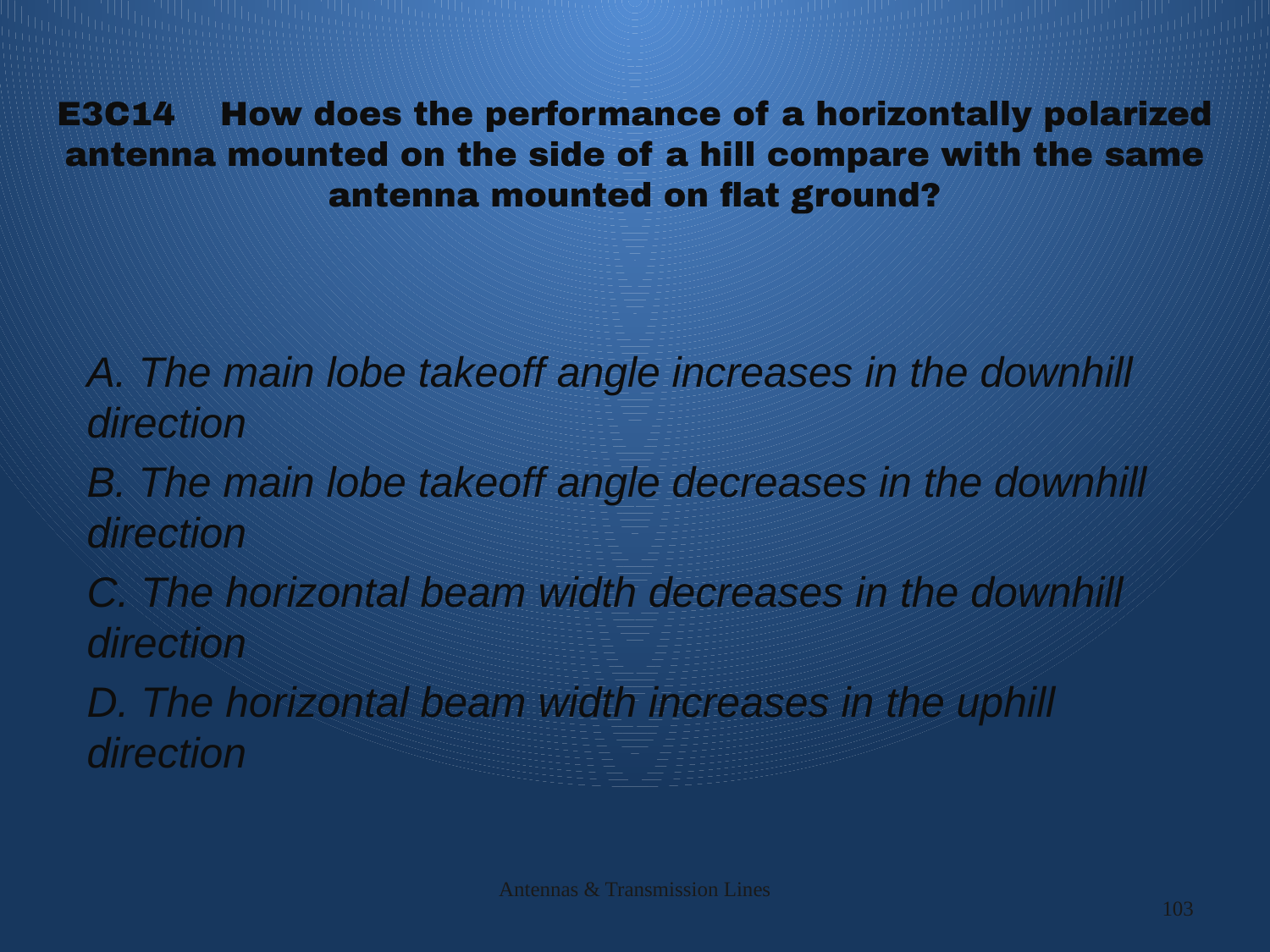

# E3C14    How does the performance of a horizontally polarized antenna mounted on the side of a hill compare with the same antenna mounted on flat ground?
A. The main lobe takeoff angle increases in the downhill direction
B. The main lobe takeoff angle decreases in the downhill direction
C. The horizontal beam width decreases in the downhill direction
D. The horizontal beam width increases in the uphill direction
Antennas & Transmission Lines
103